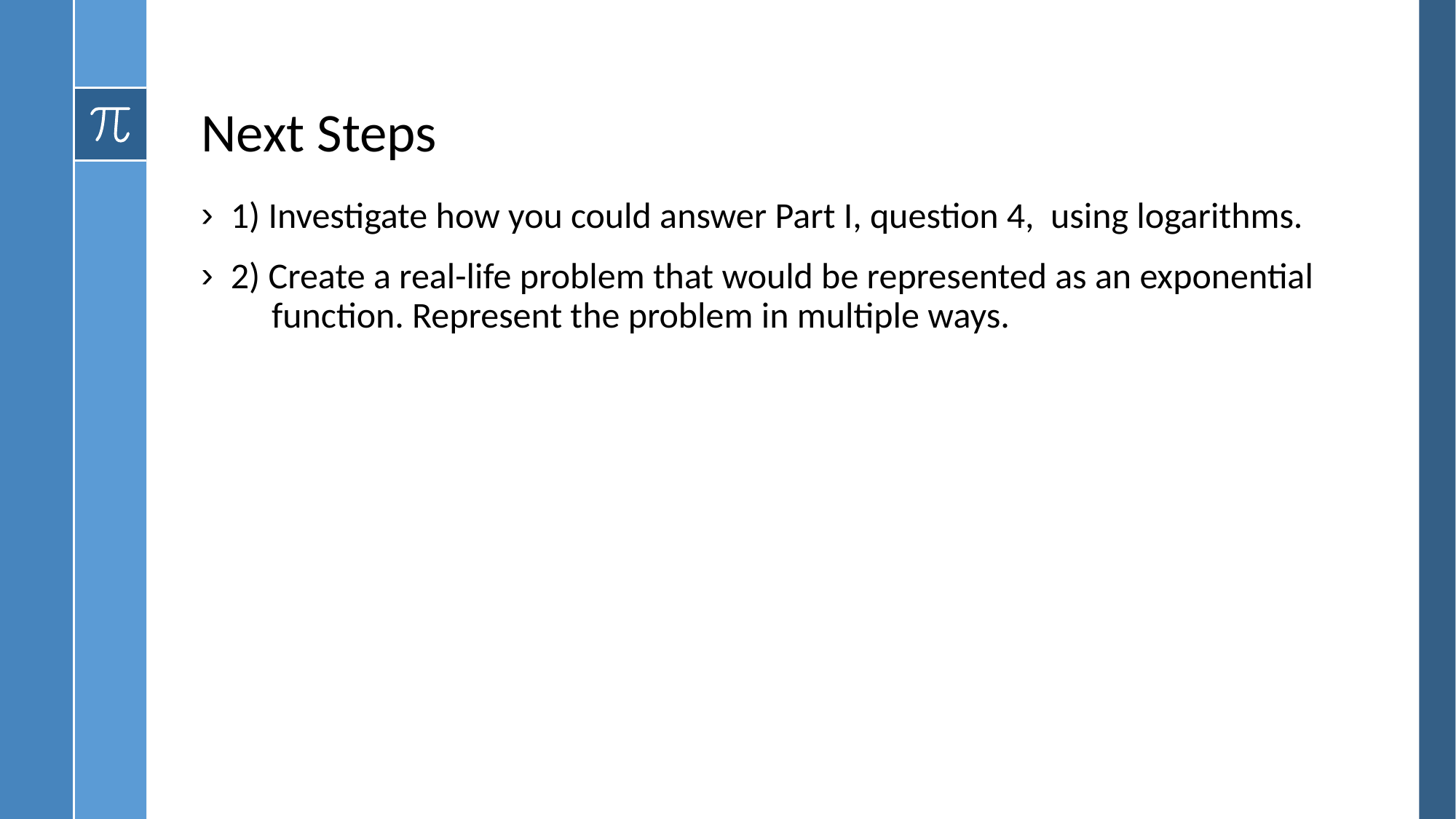

# Next Steps
1) Investigate how you could answer Part I, question 4,  using logarithms.
2) Create a real-life problem that would be represented as an exponential
     function. Represent the problem in multiple ways.